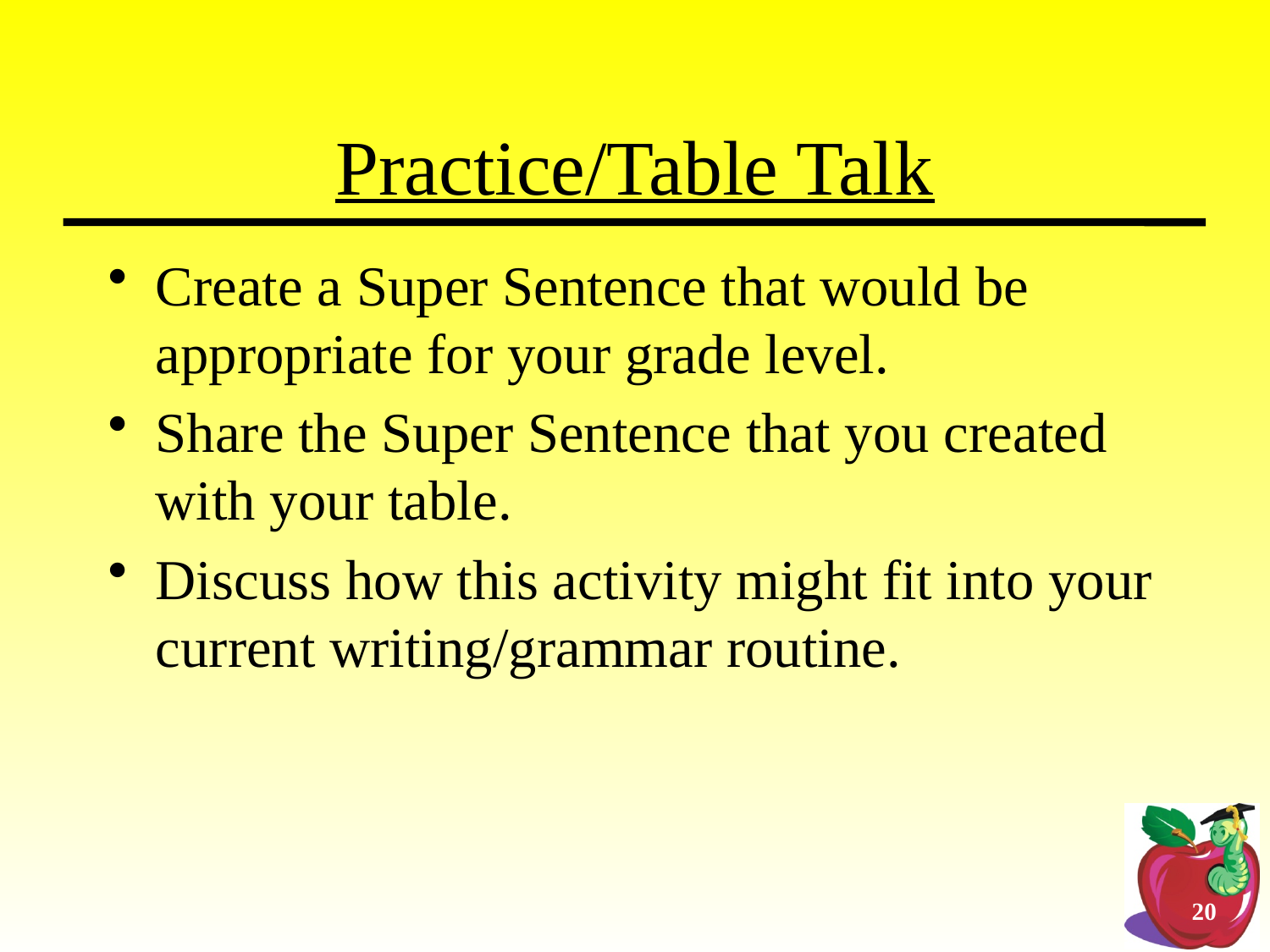

# Practice/Table Talk
Create a Super Sentence that would be appropriate for your grade level.
Share the Super Sentence that you created with your table.
Discuss how this activity might fit into your current writing/grammar routine.
20